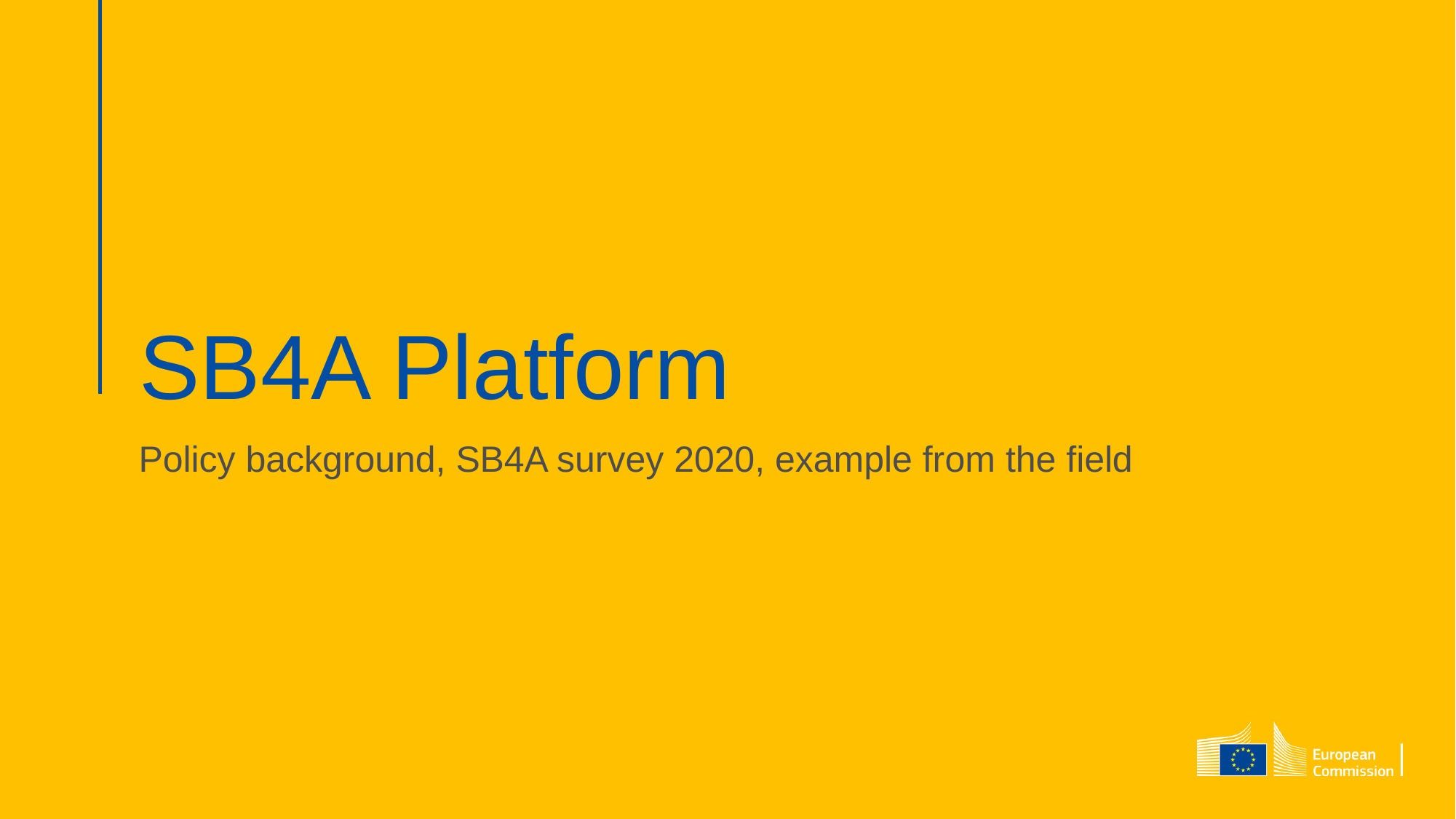

# SB4A Platform
Policy background, SB4A survey 2020, example from the field